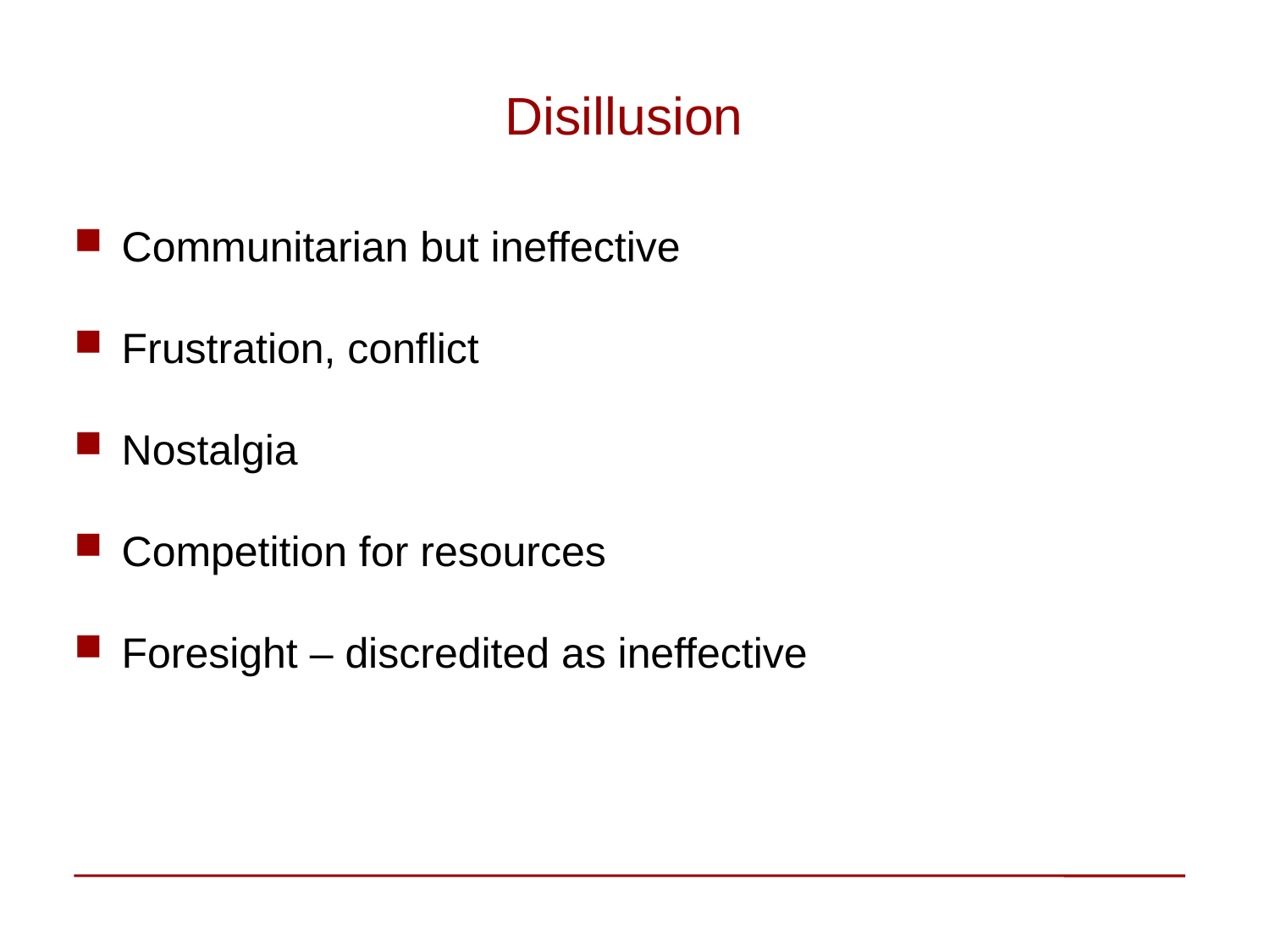

# Disillusion
Communitarian but ineffective

Frustration, conflict

Nostalgia

Competition for resources

Foresight – discredited as ineffective